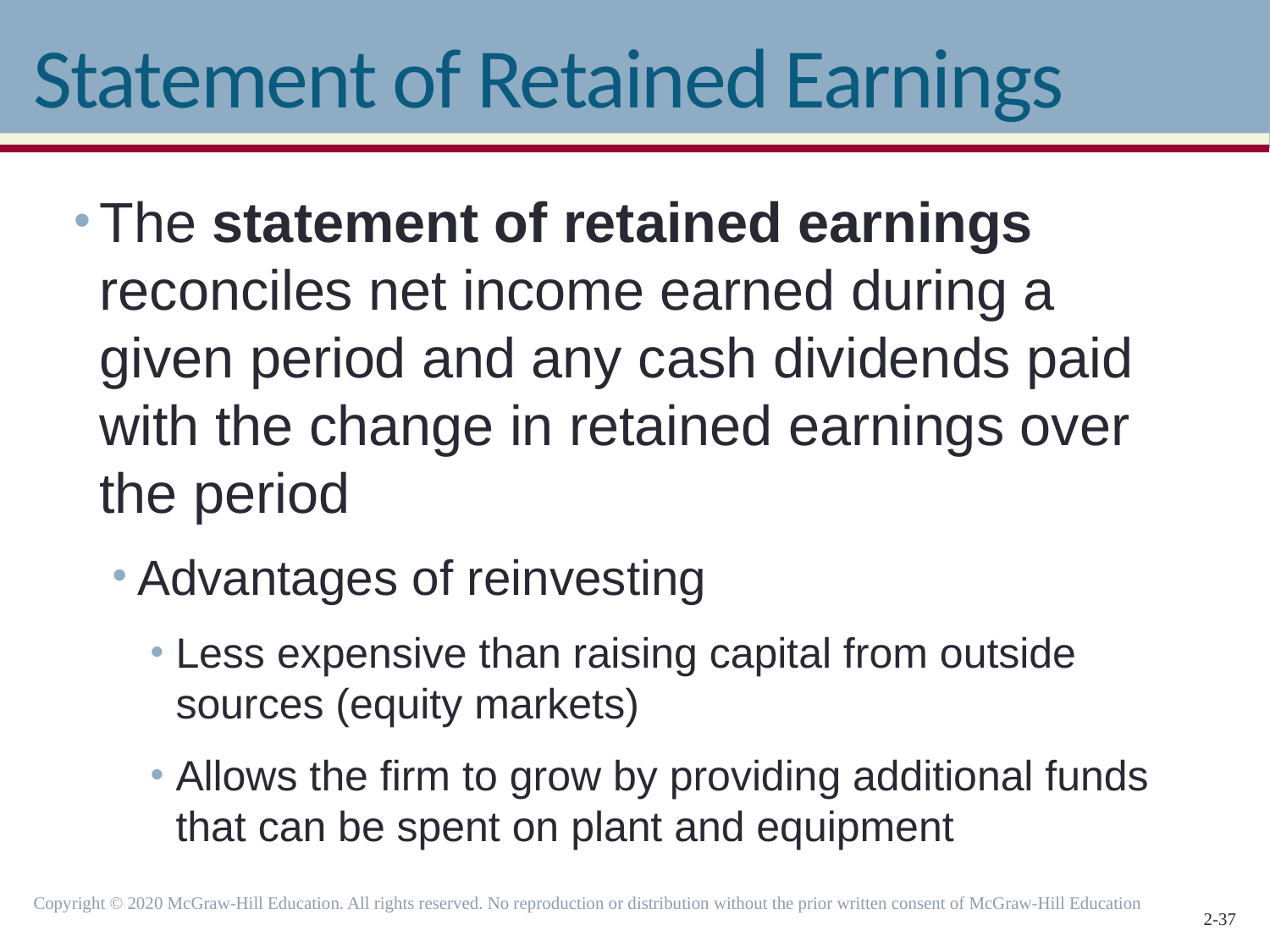

# Statement of Retained Earnings
The statement of retained earnings reconciles net income earned during a given period and any cash dividends paid with the change in retained earnings over the period
Advantages of reinvesting
Less expensive than raising capital from outside sources (equity markets)
Allows the firm to grow by providing additional funds that can be spent on plant and equipment
Copyright © 2020 McGraw-Hill Education. All rights reserved. No reproduction or distribution without the prior written consent of McGraw-Hill Education